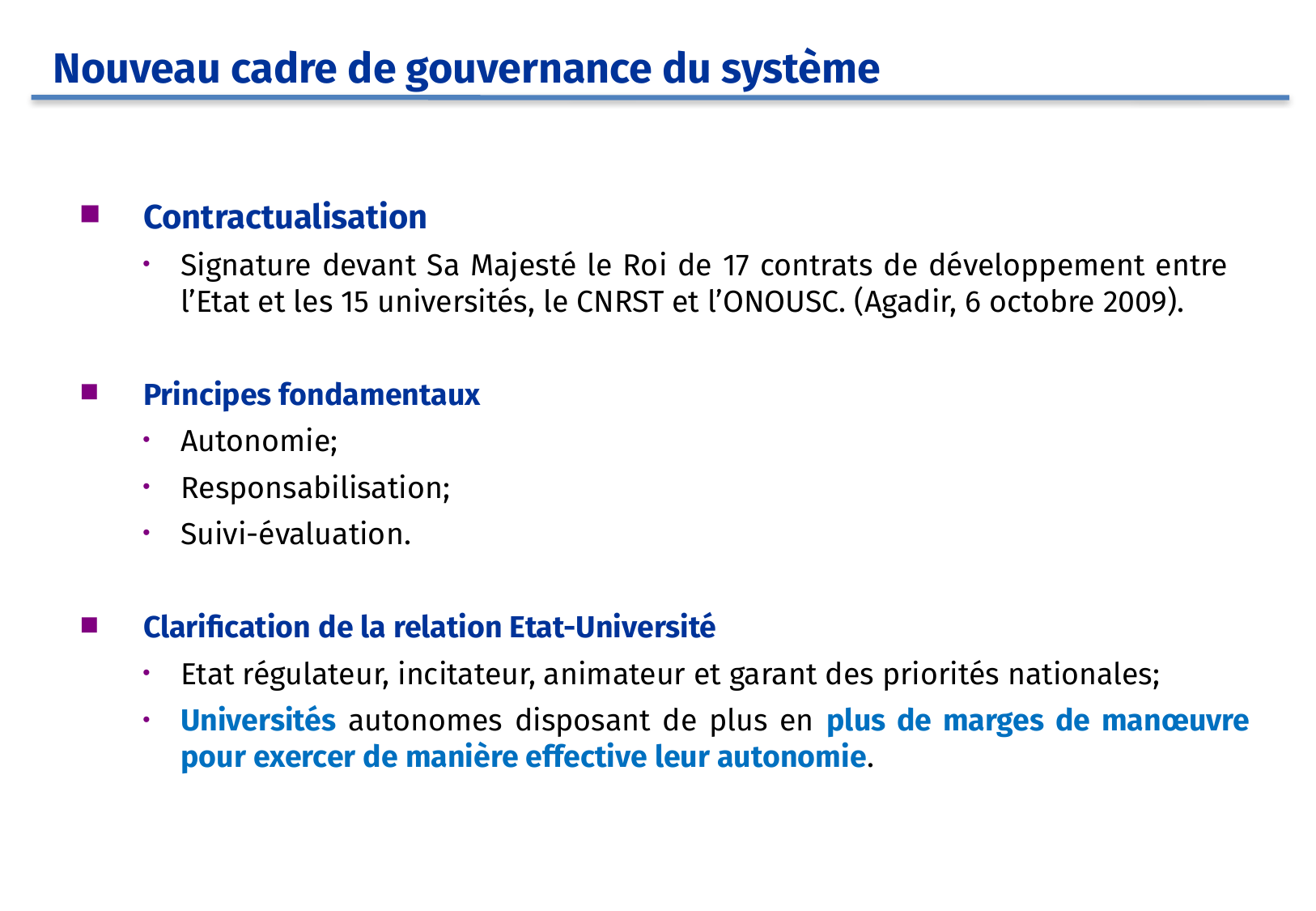

Nouveau cadre de gouvernance du système

Contractualisation
Signature devant Sa Majesté le Roi de 17 contrats de développement entre   l’Etat et les 15 universités, le CNRST et l’ONOUSC. (Agadir, 6 octobre 2009).

Principes fondamentaux
Autonomie;
Responsabilisation;
Suivi-évaluation.

Clarification de la relation Etat-Université
Etat régulateur, incitateur, animateur et garant des priorités nationales;
Universités autonomes disposant de plus en plus de marges de manœuvre pour exercer de manière effective leur autonomie.